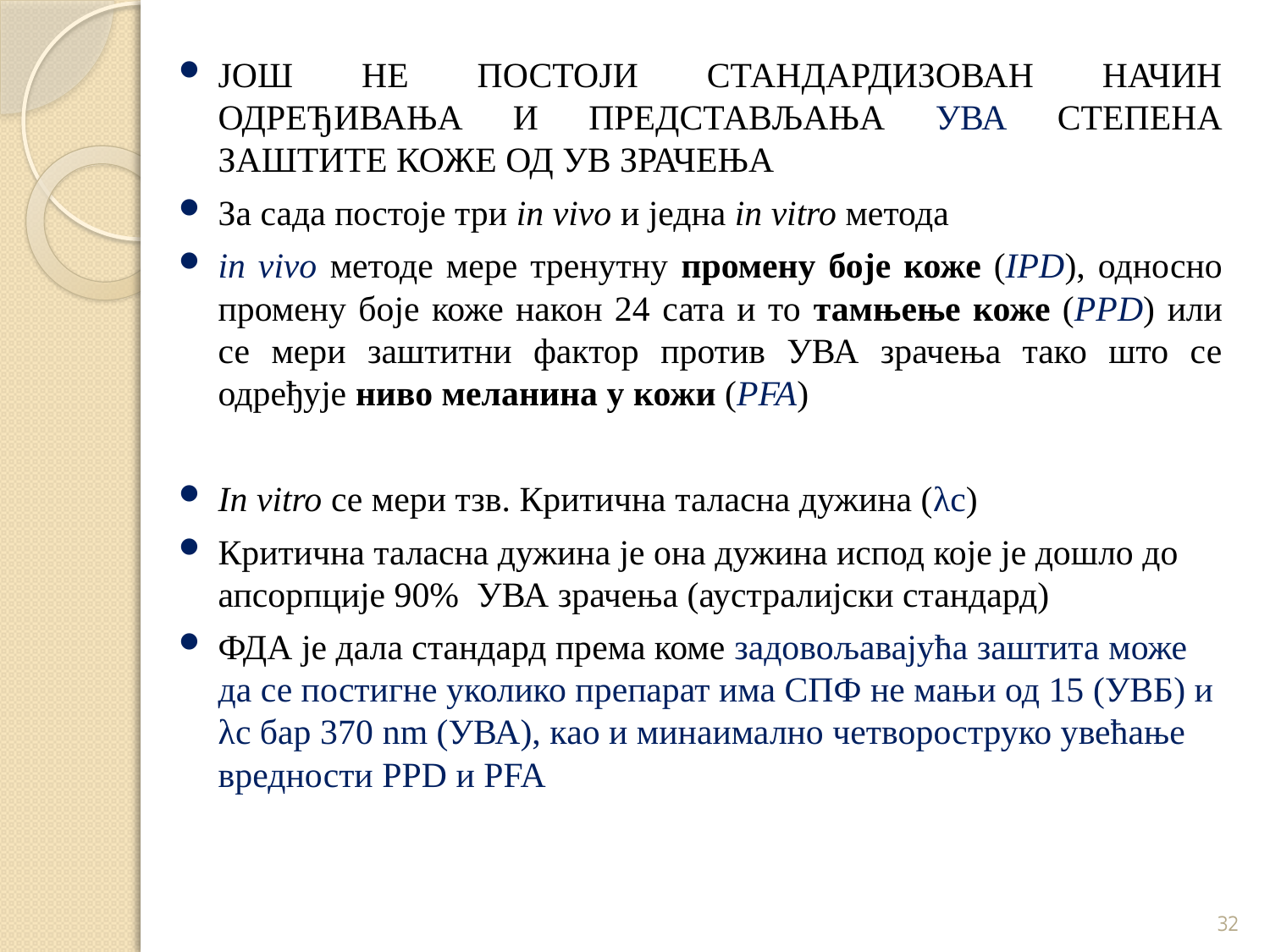

ЈОШ НЕ ПОСТОЈИ СТАНДАРДИЗОВАН НАЧИН ОДРЕЂИВАЊА И ПРЕДСТАВЉАЊА УВА СТЕПЕНА ЗАШТИТЕ КОЖЕ ОД УВ ЗРАЧЕЊА
За сада постоје три in vivo и једна in vitro метода
in vivo методе мере тренутну промену боје коже (IPD), односно промену боје коже након 24 сата и то тамњење коже (PPD) или се мери заштитни фактор против УВА зрачења тако што се одређује ниво меланина у кожи (PFA)

In vitro се мери тзв. Критична таласна дужина (λc)
Критична таласна дужина је она дужина испод које је дошло до апсорпције 90%  УВА зрачења (аустралијски стандард)
ФДА је дала стандард према коме задовољавајућа заштита може да се постигне уколико препарат има СПФ не мањи од 15 (УВБ) и λc бар 370 nm (УВА), као и минаимално четвороструко увећање вредности PPD и PFA

32